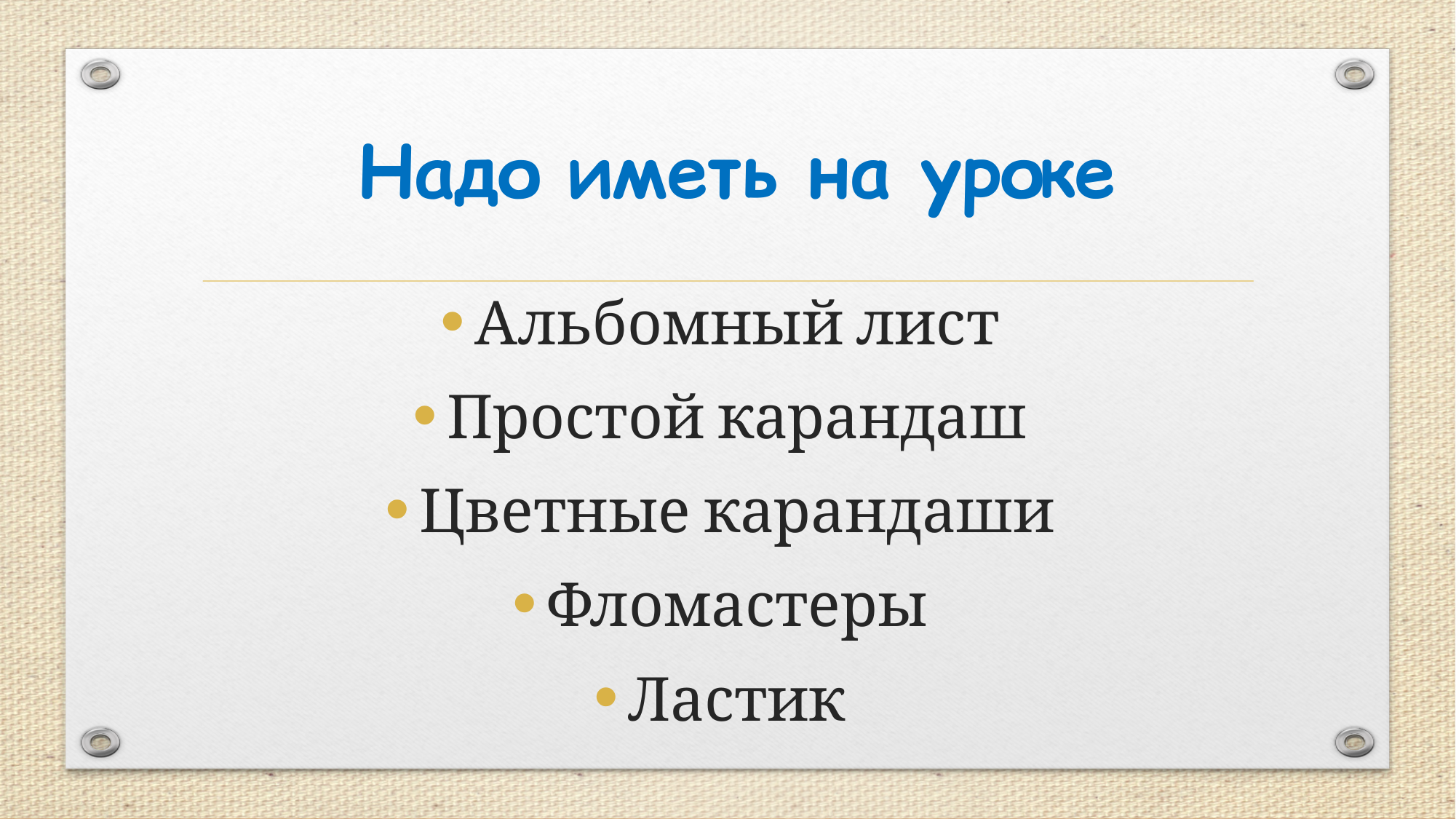

# Надо иметь на уроке
Альбомный лист
Простой карандаш
Цветные карандаши
Фломастеры
Ластик